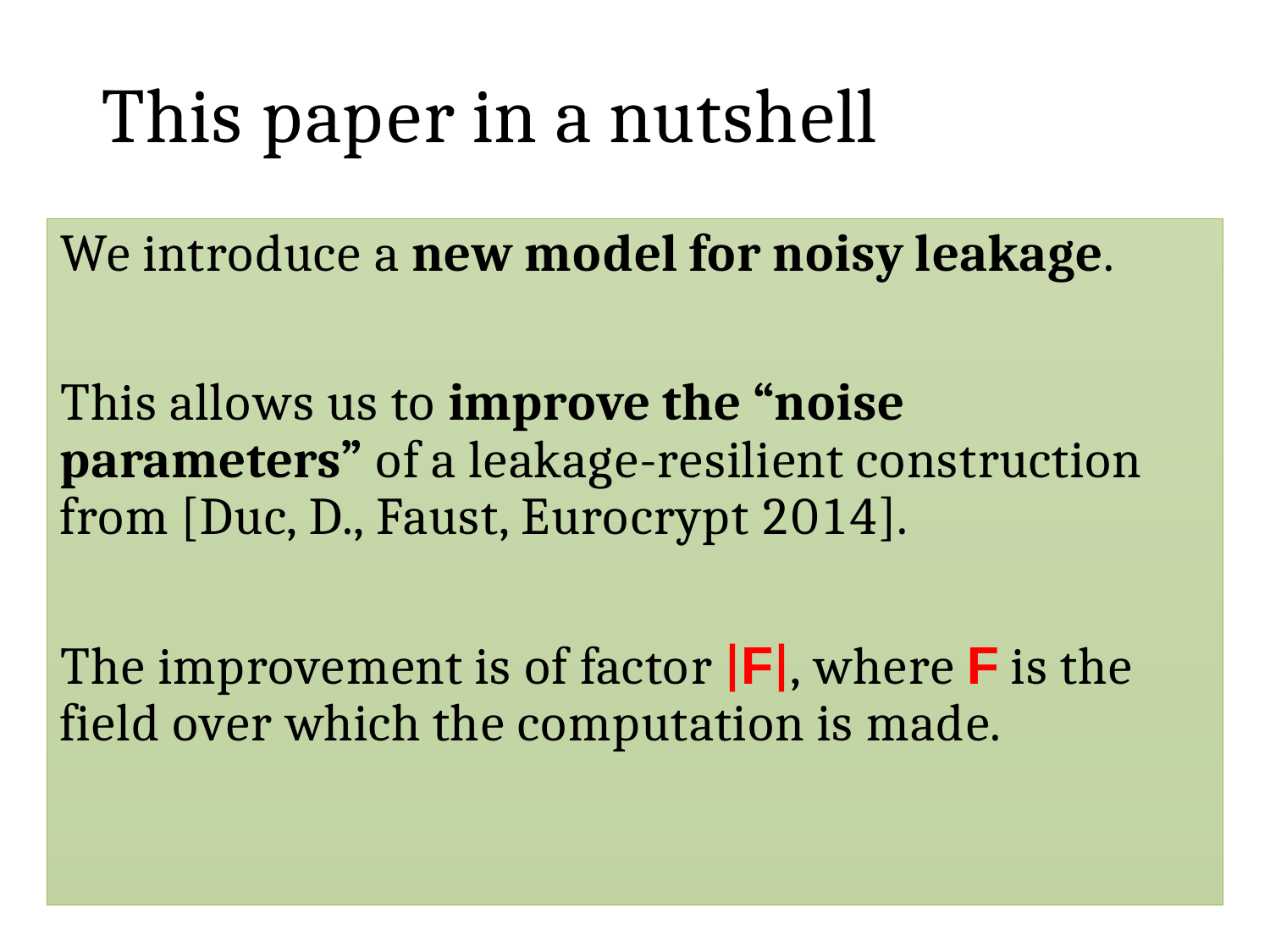

# This paper in a nutshell
We introduce a new model for noisy leakage.

This allows us to improve the “noise parameters” of a leakage-resilient construction from [Duc, D., Faust, Eurocrypt 2014].

The improvement is of factor |F|, where F is the field over which the computation is made.